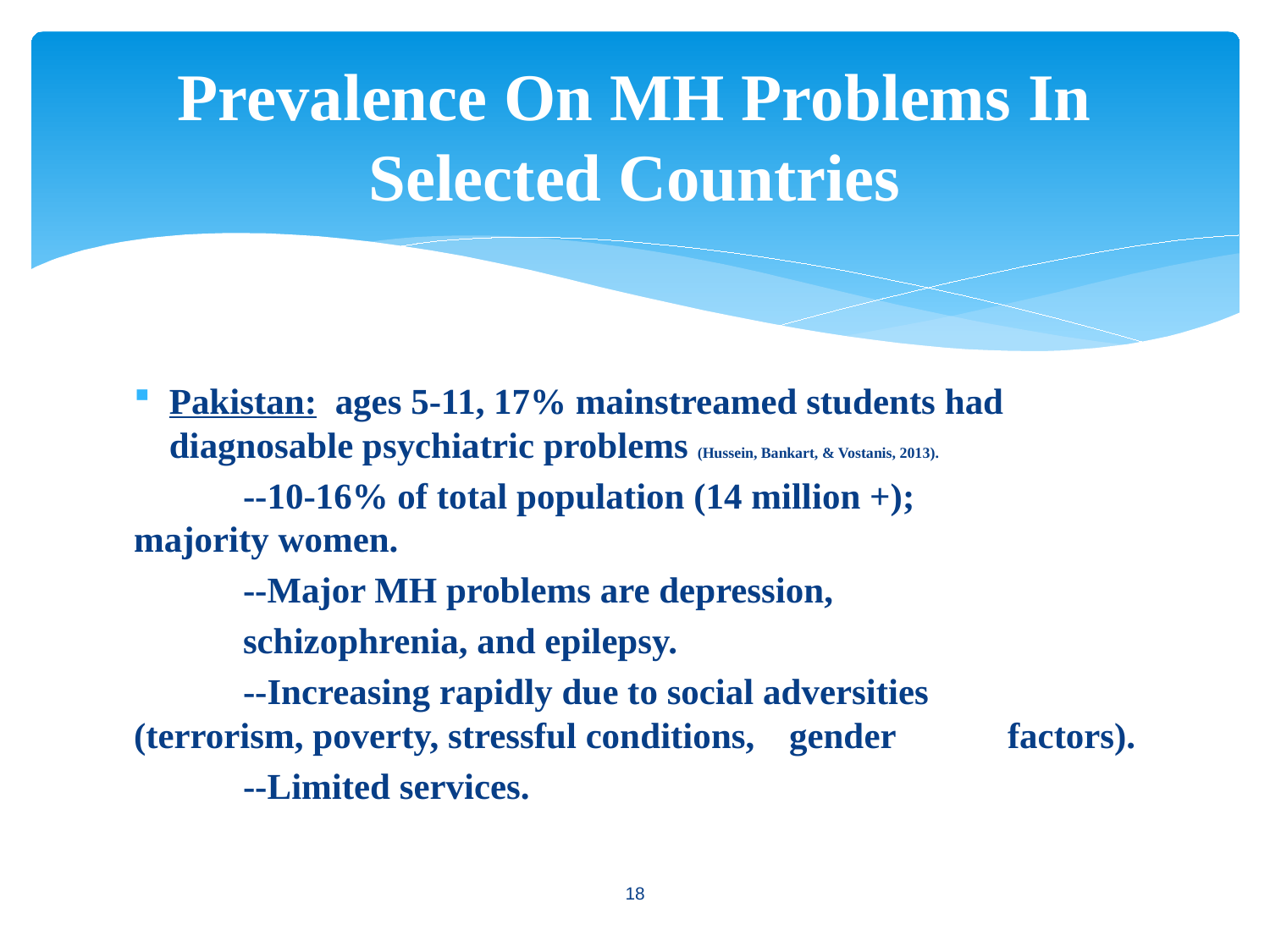

# Prevalence On MH Problems In Selected Countries
Pakistan:  ages 5-11, 17% mainstreamed students had diagnosable psychiatric problems (Hussein, Bankart, & Vostanis, 2013).
	--10-16% of total population (14 million +); 			majority women.
	--Major MH problems are depression,
		schizophrenia, and epilepsy.
	--Increasing rapidly due to social adversities 			(terrorism, poverty, stressful conditions, 		gender 	factors).
	--Limited services.
18